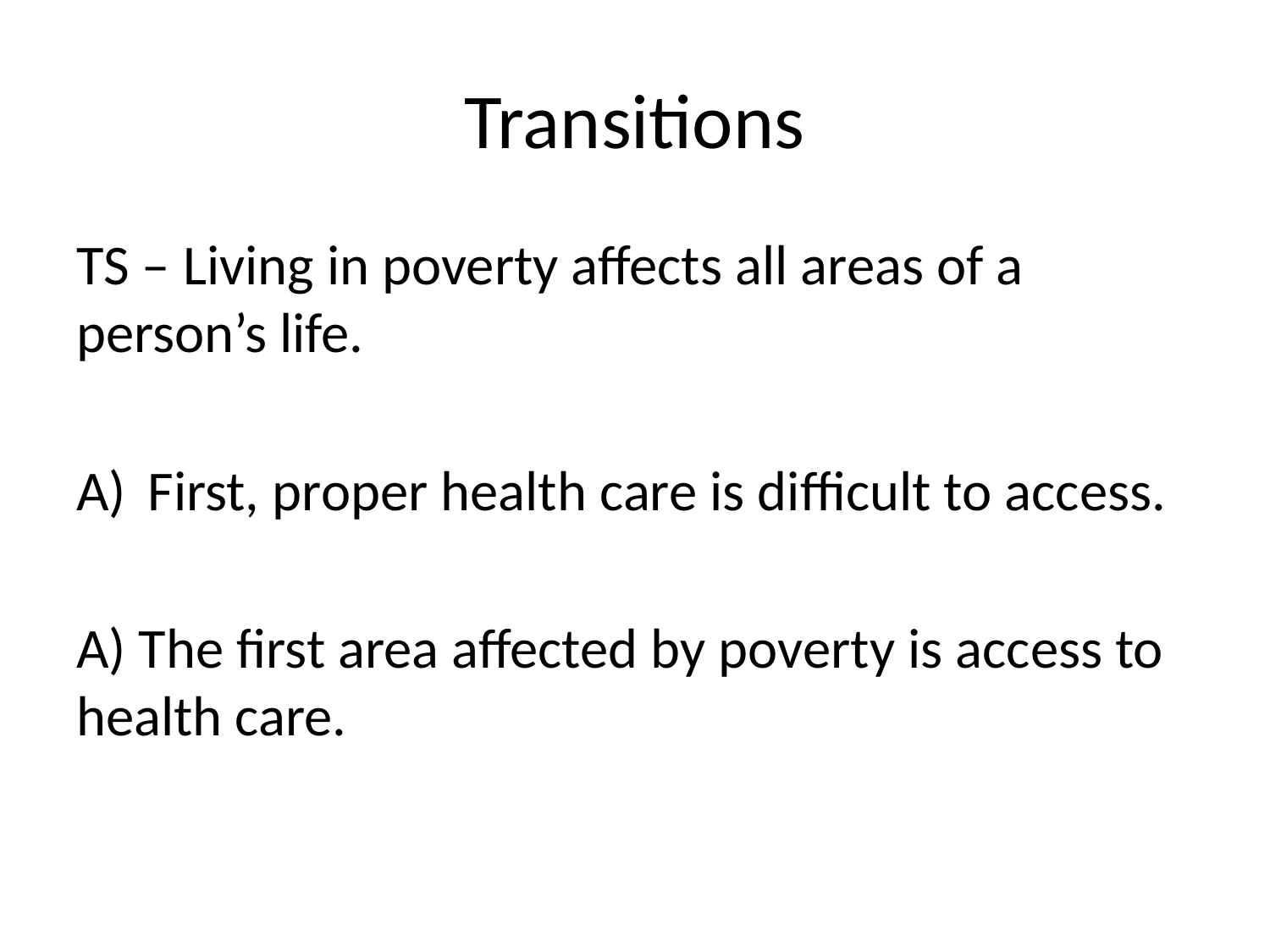

# Transitions
TS – Living in poverty affects all areas of a person’s life.

First, proper health care is difficult to access.

A) The first area affected by poverty is access to health care.